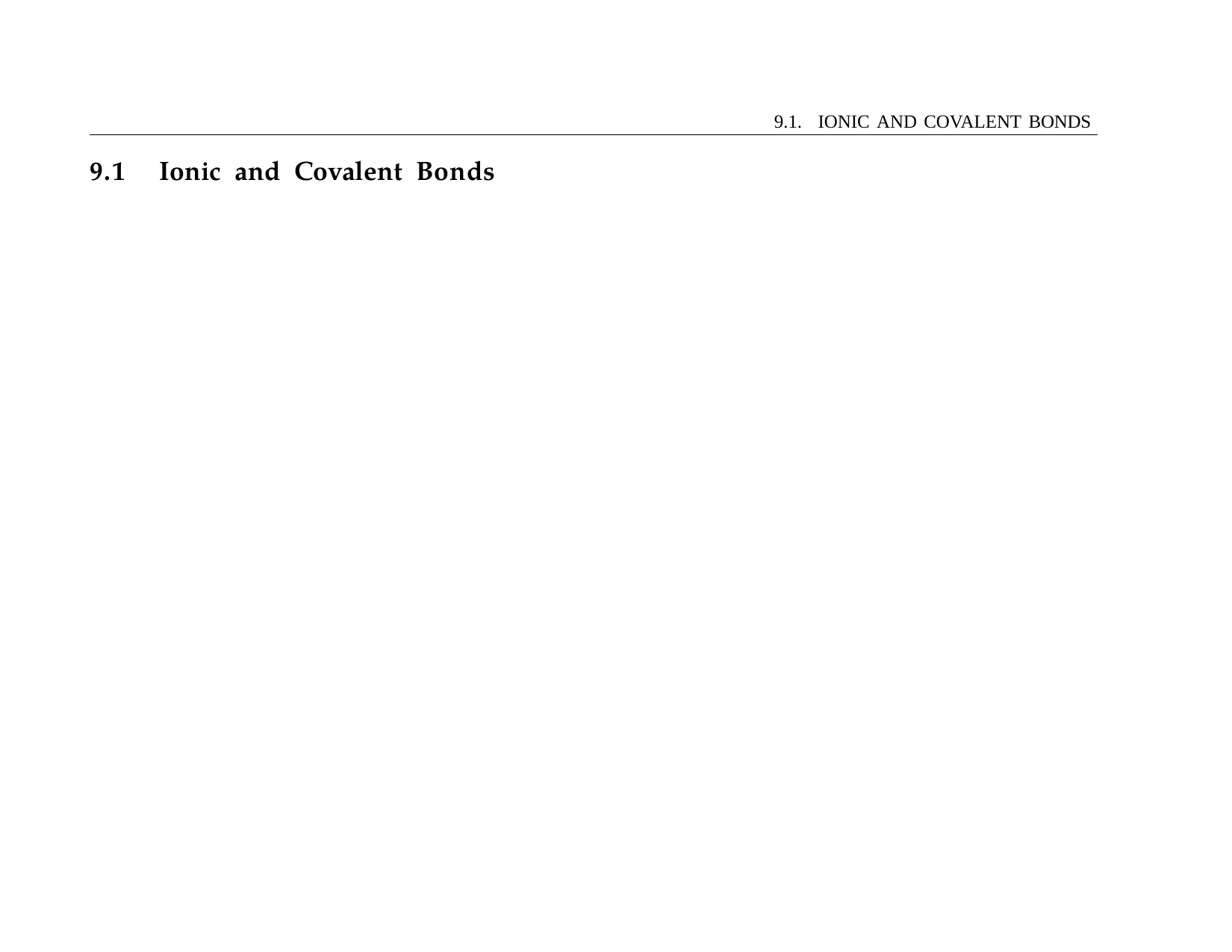

9.1.  IONIC AND COVALENT BONDS

9.1	Ionic and Covalent Bonds